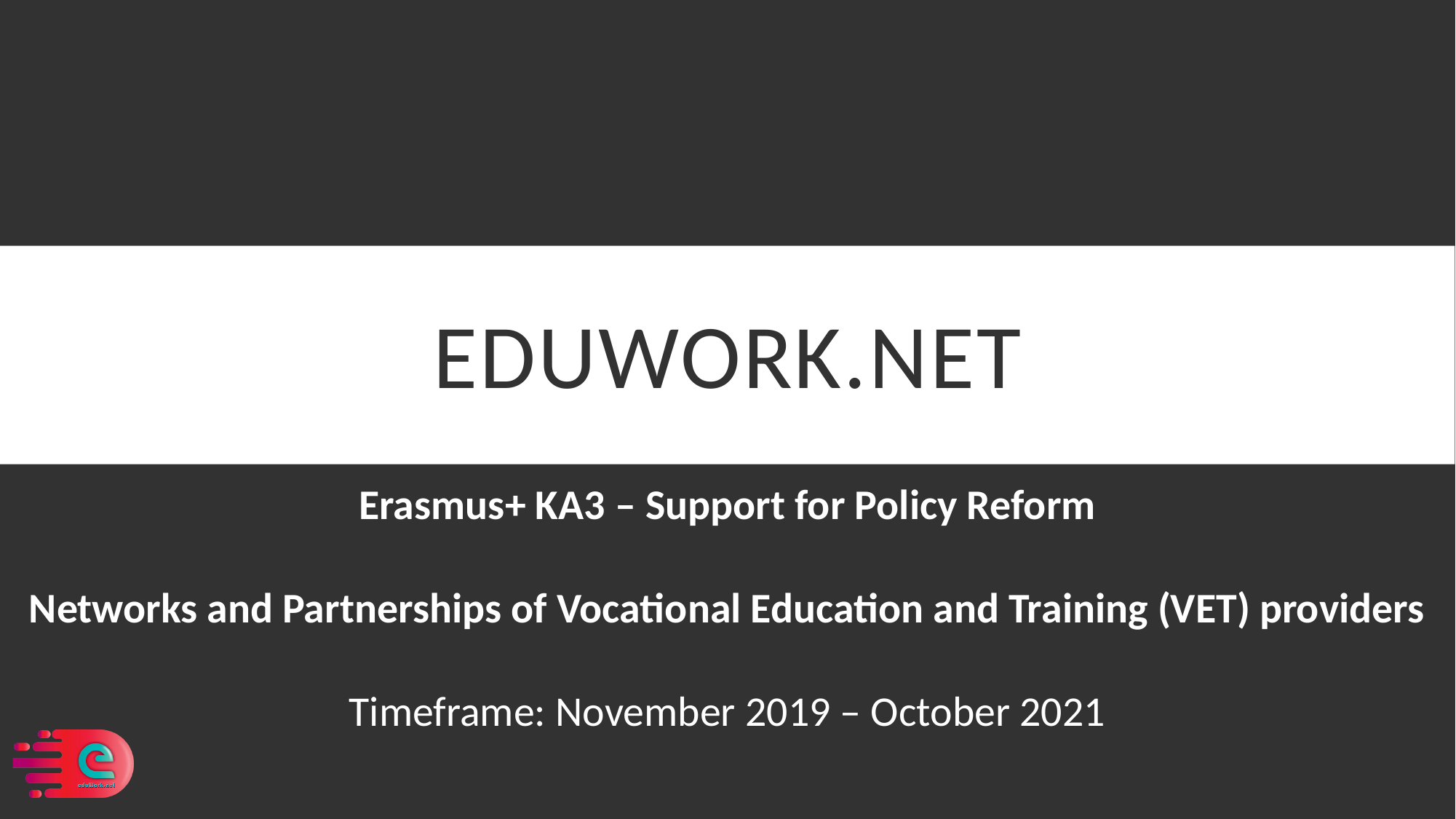

# Eduwork.Net
Erasmus+ KA3 – Support for Policy Reform

Networks and Partnerships of Vocational Education and Training (VET) providers

Timeframe: November 2019 – October 2021